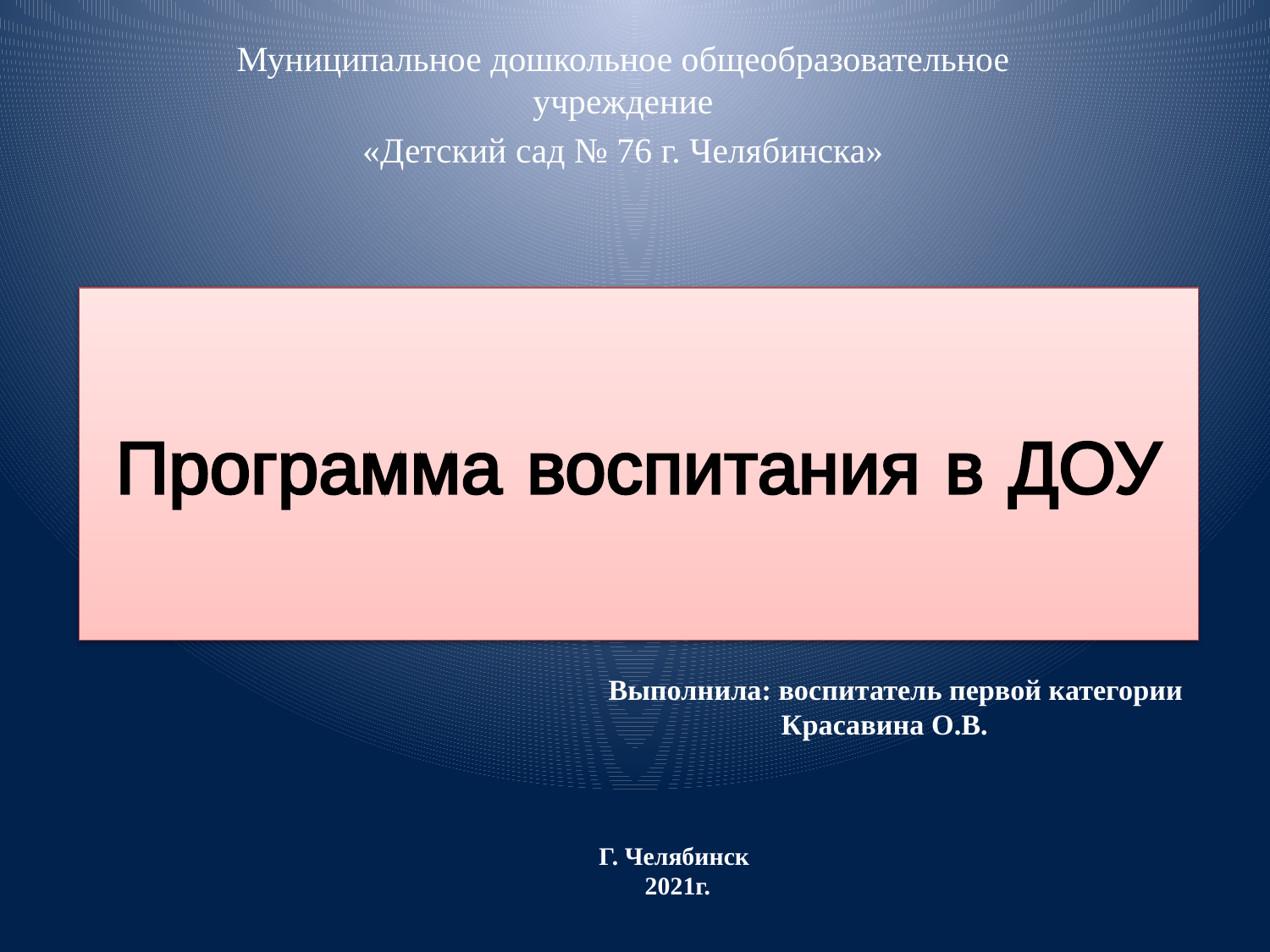

Муниципальное дошкольное общеобразовательное учреждение
«Детский сад № 76 г. Челябинска»

# Программа воспитания в ДОУ
Выполнила: воспитатель первой категории
                        Красавина О.В.

Г. Челябинск
2021г.